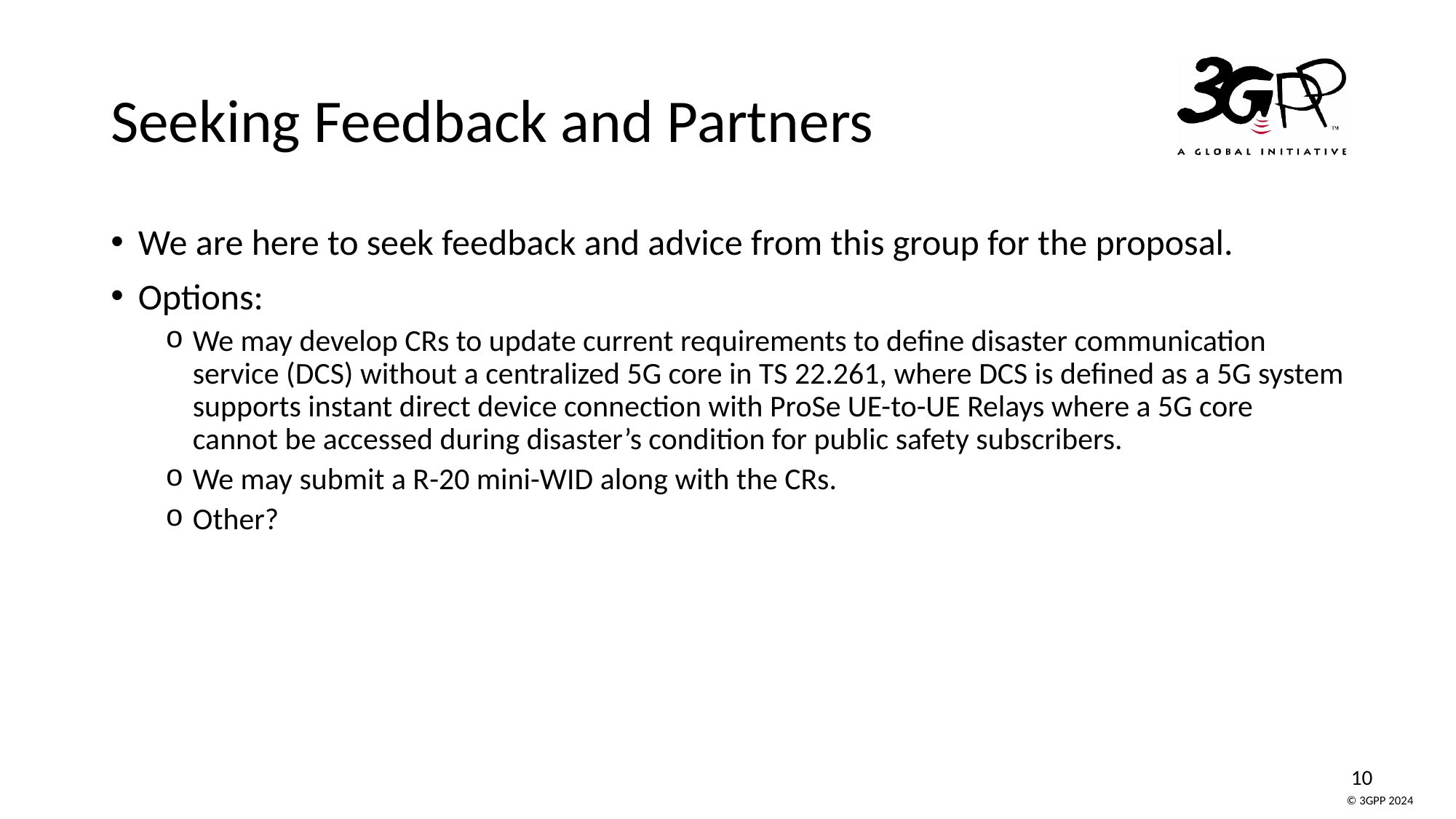

# Seeking Feedback and Partners
We are here to seek feedback and advice from this group for the proposal.
Options:
We may develop CRs to update current requirements to define disaster communication service (DCS) without a centralized 5G core in TS 22.261, where DCS is defined as a 5G system supports instant direct device connection with ProSe UE-to-UE Relays where a 5G core cannot be accessed during disaster’s condition for public safety subscribers.
We may submit a R-20 mini-WID along with the CRs.
Other?